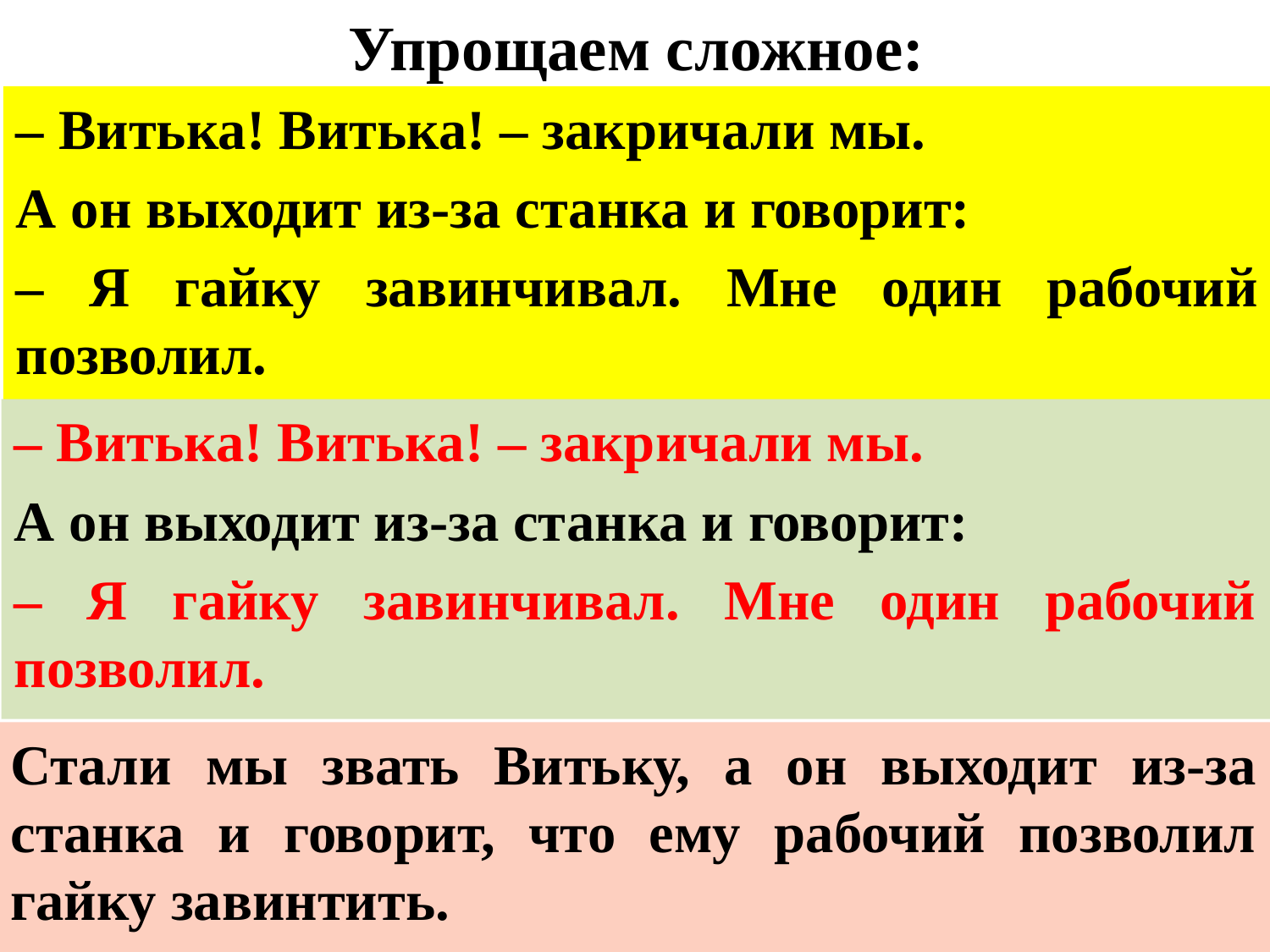

# Упрощаем сложное:
– Витька! Витька! – закричали мы.
А он выходит из-за станка и говорит:
– Я гайку завинчивал. Мне один рабочий позволил.

– Витька! Витька! – закричали мы.
А он выходит из-за станка и говорит:
– Я гайку завинчивал. Мне один рабочий позволил.

Стали мы звать Витьку, а он выходит из-за станка и говорит, что ему рабочий позволил гайку завинтить.